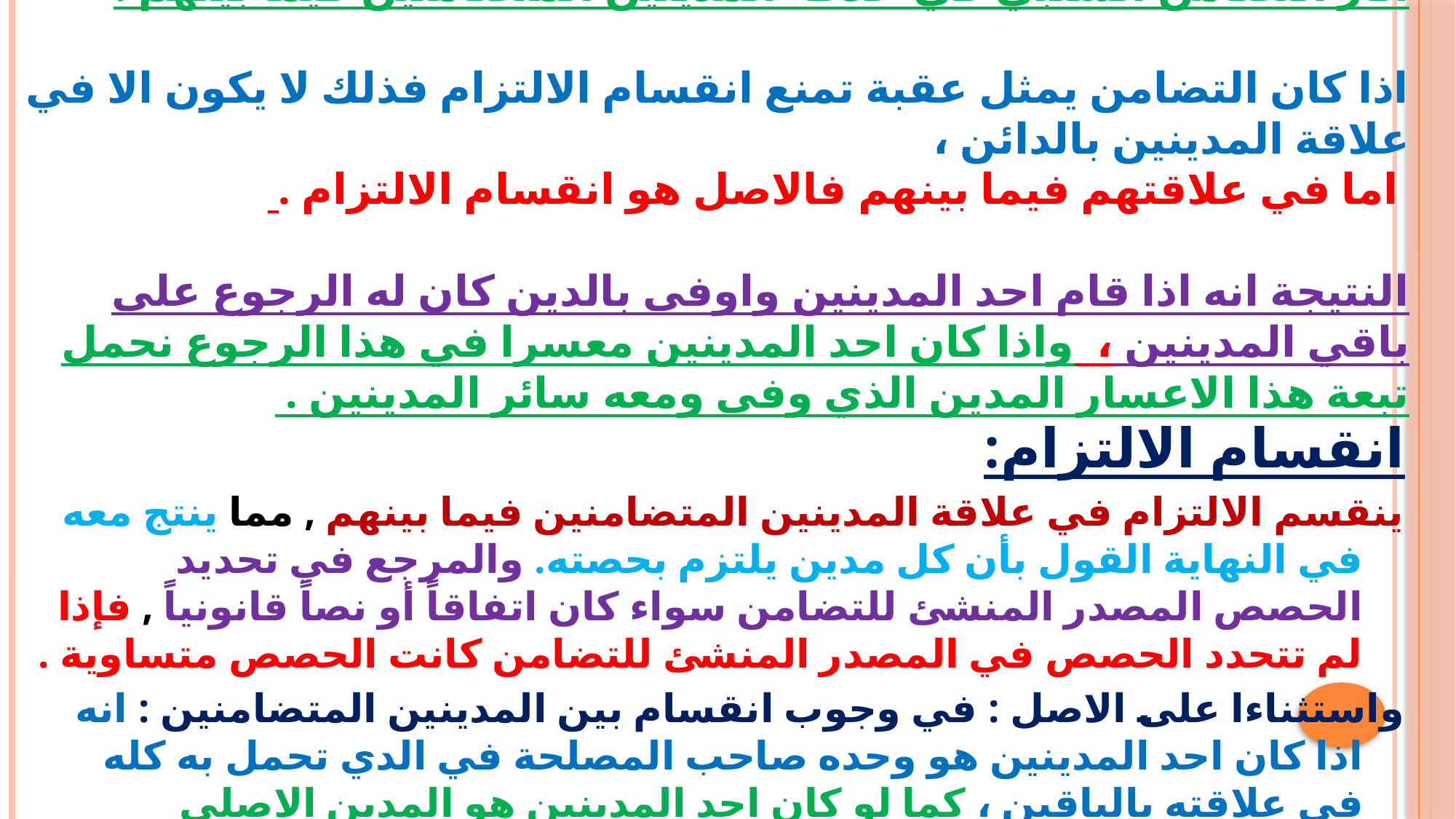

اثار التضامن السلبي في علاقة المدينين المتضامنين فيما بينهم :

اذا كان التضامن يمثل عقبة تمنع انقسام الالتزام فذلك لا يكون الا في علاقة المدينين بالدائن ،
 اما في علاقتهم فيما بينهم فالاصل هو انقسام الالتزام .

النتيجة انه اذا قام احد المدينين واوفى بالدين كان له الرجوع على باقي المدينين ،  واذا كان احد المدينين معسرا في هذا الرجوع نحمل تبعة هذا الاعسار المدين الذي وفى ومعه سائر المدينين .
انقسام الالتزام:
ينقسم الالتزام في علاقة المدينين المتضامنين فيما بينهم , مما ينتج معه في النهاية القول بأن كل مدين يلتزم بحصته. والمرجع في تحديد الحصص المصدر المنشئ للتضامن سواء كان اتفاقاً أو نصاً قانونياً , فإذا لم تتحدد الحصص في المصدر المنشئ للتضامن كانت الحصص متساوية .
واستثناءا على الاصل : في وجوب انقسام بين المدينين المتضامنين : انه اذا كان احد المدينين هو وحده صاحب المصلحة في الدي تحمل به كله في علاقته بالباقين ، كما لو كان احد المدينين هو المدين الاصلي والباقيين ضمان وكفلاء له متضامنين معه .